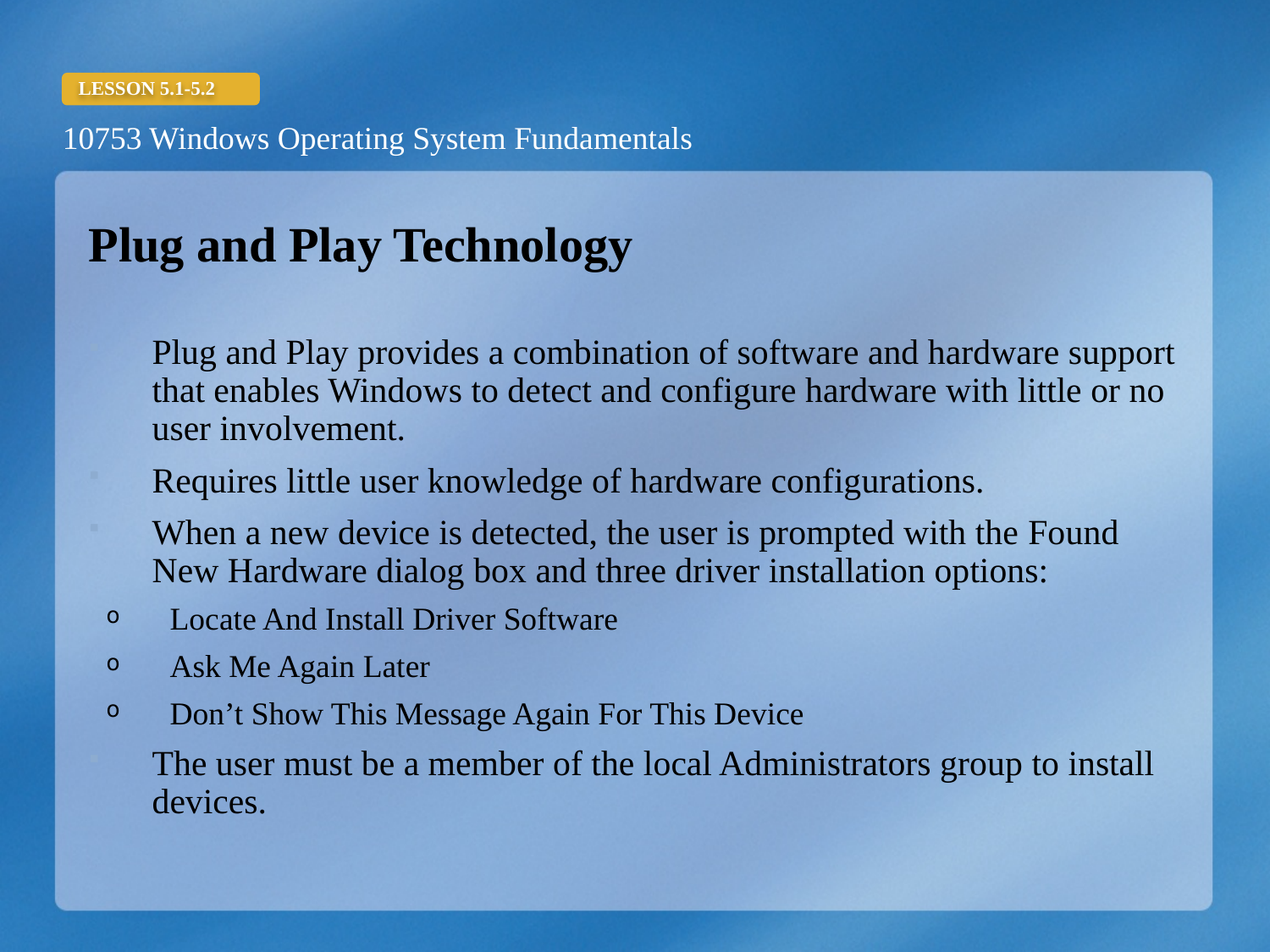

Plug and Play Technology

Plug and Play provides a combination of software and hardware support that enables Windows to detect and configure hardware with little or no user involvement.
Requires little user knowledge of hardware configurations.
When a new device is detected, the user is prompted with the Found New Hardware dialog box and three driver installation options:
Locate And Install Driver Software
Ask Me Again Later
Don’t Show This Message Again For This Device
The user must be a member of the local Administrators group to install devices.